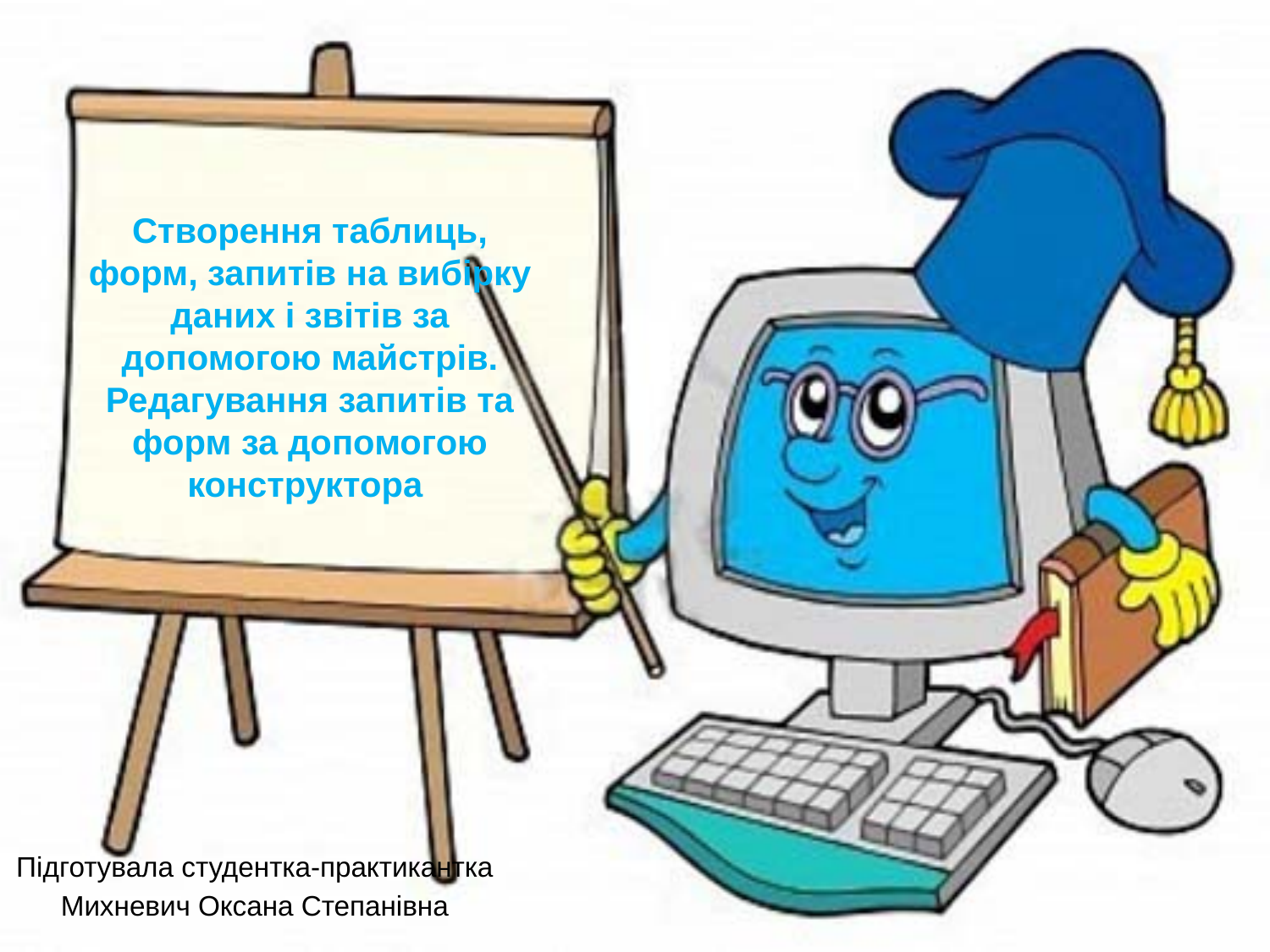

# Створення таблиць, форм, запитів на вибірку даних і звітів за допомогою майстрів. Редагування запитів та форм за допомогою конструктора
Підготувала студентка-практикантка
Михневич Оксана Степанівна